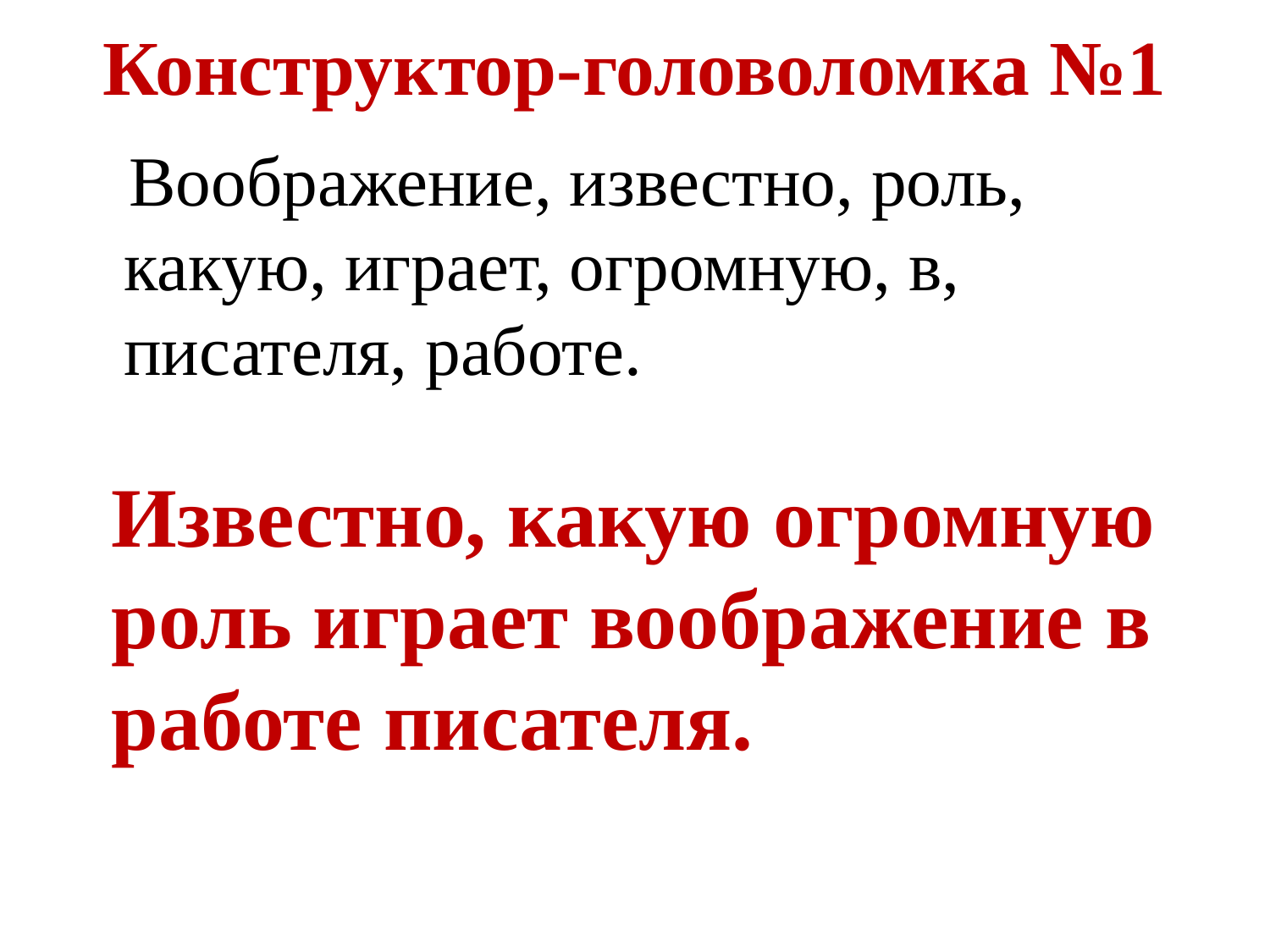

# Конструктор-головоломка №1
   Воображение, известно, роль, какую, играет, огромную, в, писателя, работе.
Известно, какую огромную роль играет воображение в работе писателя.